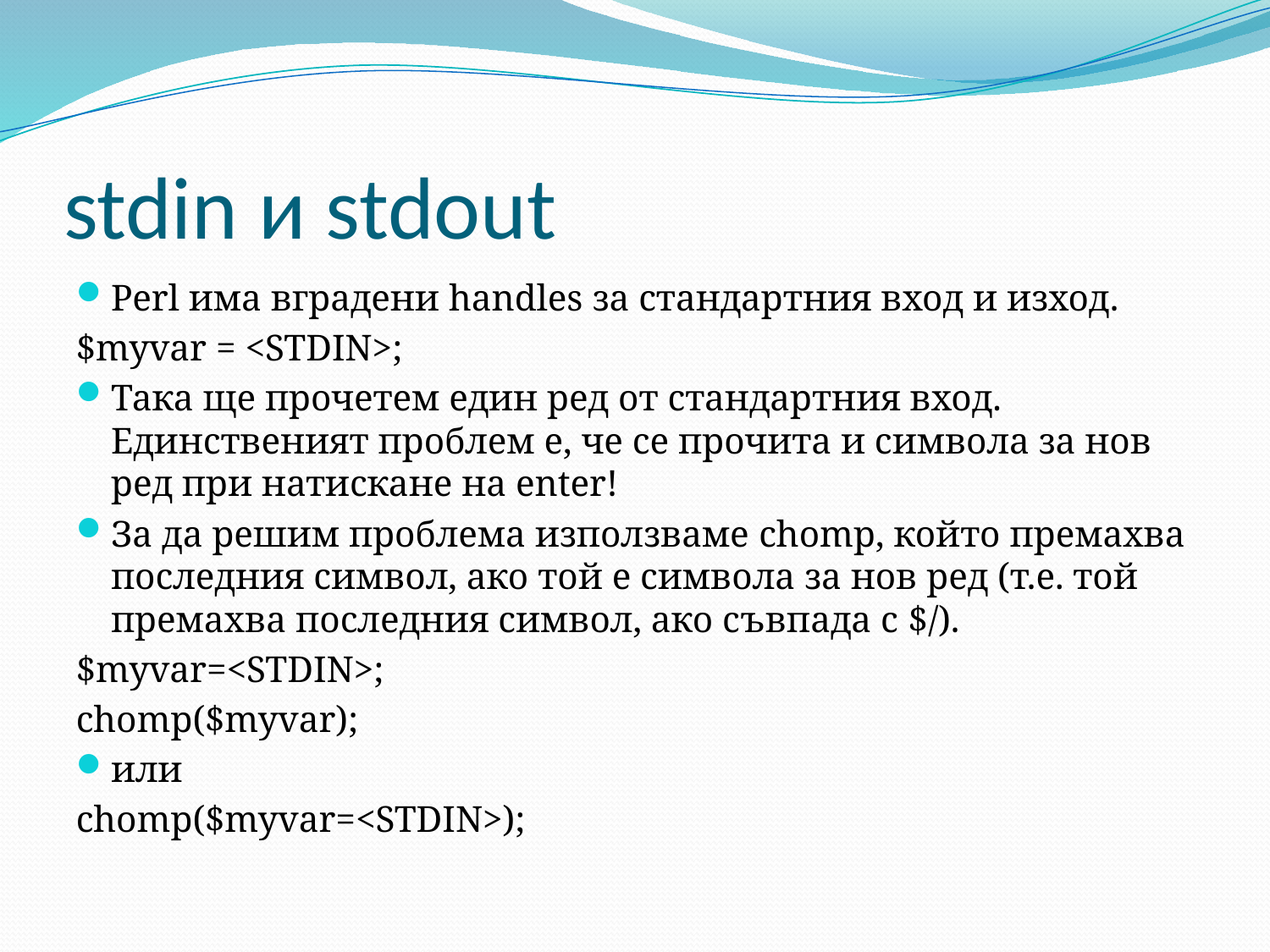

# stdin и stdout
Perl има вградени handles за стандартния вход и изход.
$myvar = <STDIN>;
Така ще прочетем един ред от стандартния вход. Единственият проблем е, че се прочита и символа за нов ред при натискане на enter!
За да решим проблема използваме chomp, който премахва последния символ, ако той е символа за нов ред (т.е. той премахва последния символ, ако съвпада с $/).
$myvar=<STDIN>;
chomp($myvar);
или
chomp($myvar=<STDIN>);